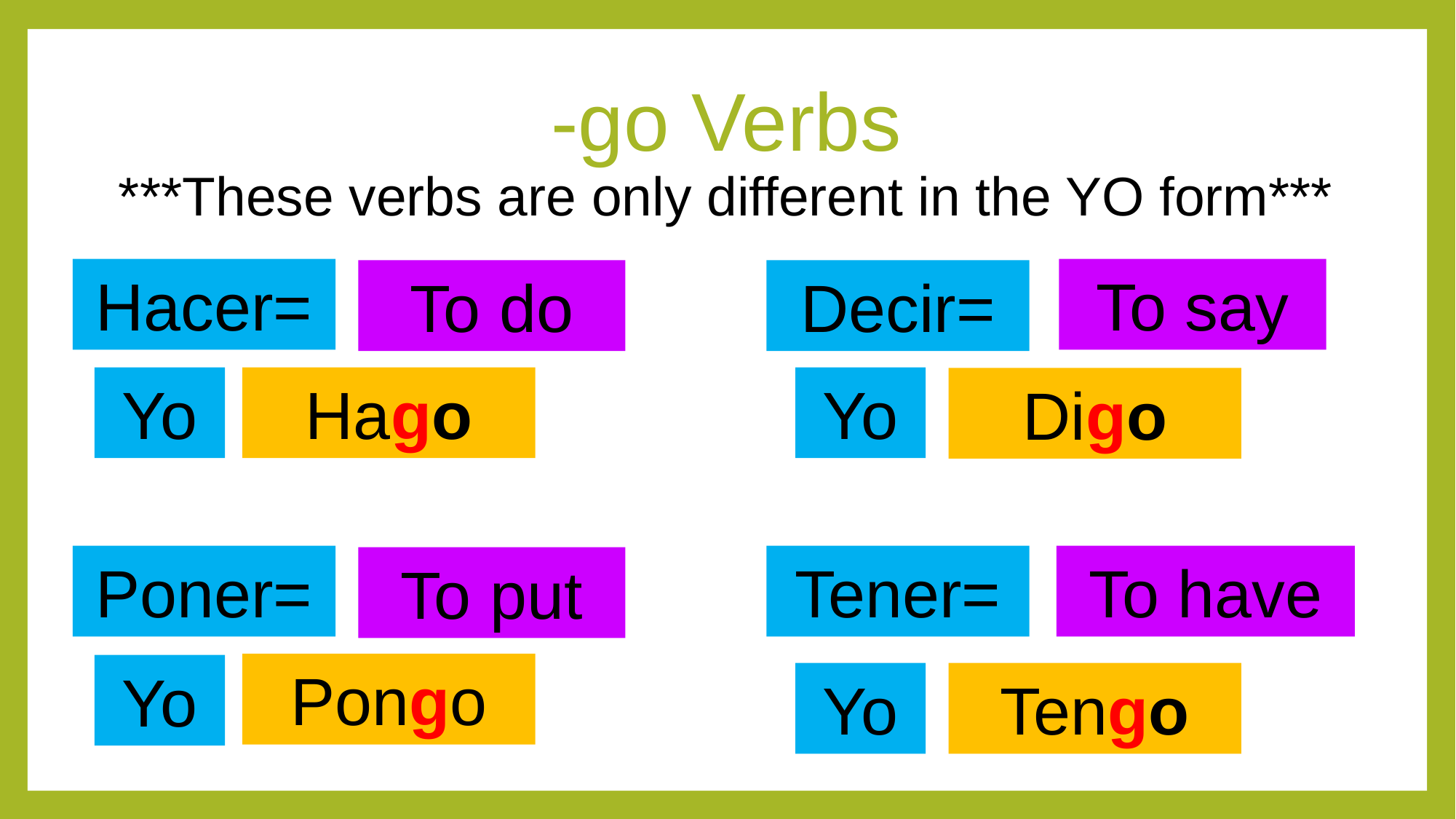

# -go Verbs ***These verbs are only different in the YO form***
Hacer=
To say
To do
Decir=
Hago
Yo
Yo
Digo
To have
Tener=
Poner=
To put
Pongo
Yo
Yo
Tengo